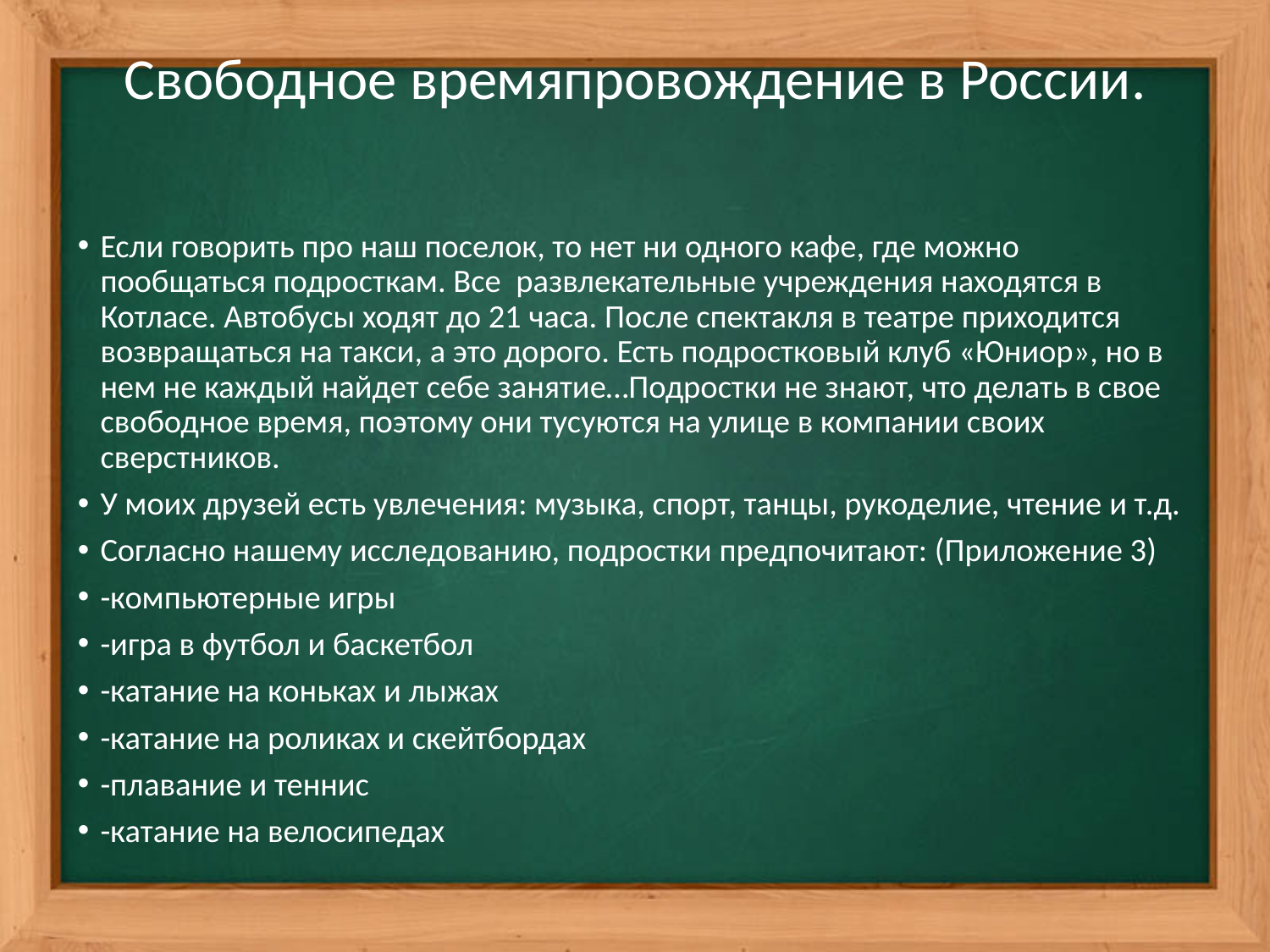

# Свободное времяпровождение в России.
Если говорить про наш поселок, то нет ни одного кафе, где можно пообщаться подросткам. Все  развлекательные учреждения находятся в Котласе. Автобусы ходят до 21 часа. После спектакля в театре приходится возвращаться на такси, а это дорого. Есть подростковый клуб «Юниор», но в нем не каждый найдет себе занятие…Подростки не знают, что делать в свое свободное время, поэтому они тусуются на улице в компании своих сверстников.
У моих друзей есть увлечения: музыка, спорт, танцы, рукоделие, чтение и т.д.
Согласно нашему исследованию, подростки предпочитают: (Приложение 3)
-компьютерные игры
-игра в футбол и баскетбол
-катание на коньках и лыжах
-катание на роликах и скейтбордах
-плавание и теннис
-катание на велосипедах